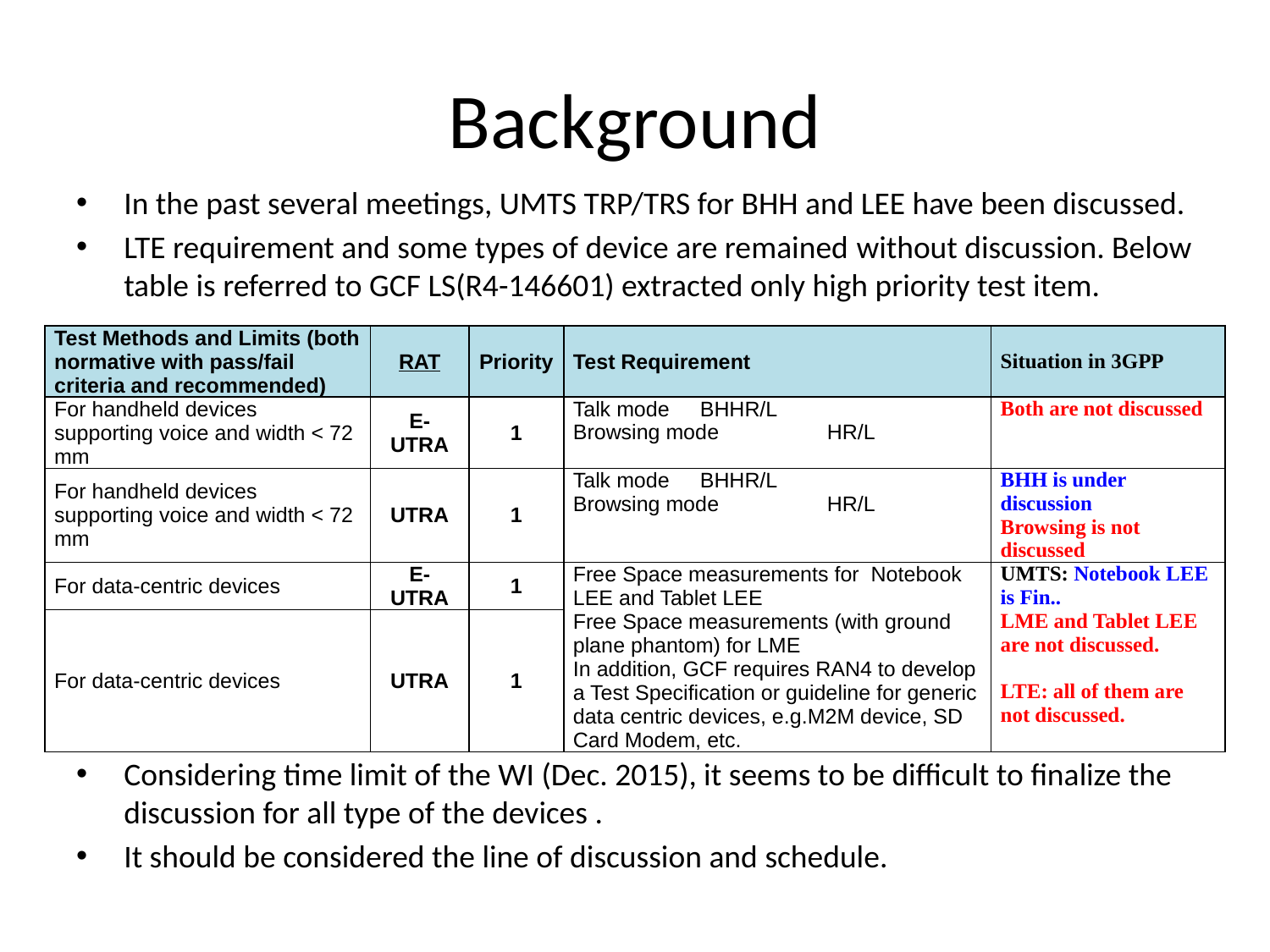

# Background
In the past several meetings, UMTS TRP/TRS for BHH and LEE have been discussed.
LTE requirement and some types of device are remained without discussion. Below table is referred to GCF LS(R4-146601) extracted only high priority test item.

Considering time limit of the WI (Dec. 2015), it seems to be difficult to finalize the discussion for all type of the devices .
It should be considered the line of discussion and schedule.

| Test Methods and Limits (both normative with pass/fail criteria and recommended) | RAT | Priority | Test Requirement | Situation in 3GPP |
| --- | --- | --- | --- | --- |
| For handheld devices supporting voice and width < 72 mm | E-UTRA | 1 | Talk mode BHHR/L Browsing mode HR/L | Both are not discussed |
| For handheld devices supporting voice and width < 72 mm | UTRA | 1 | Talk mode BHHR/L Browsing mode HR/L | BHH is under discussion Browsing is not discussed |
| For data-centric devices | E-UTRA | 1 | Free Space measurements for Notebook LEE and Tablet LEE Free Space measurements (with ground plane phantom) for LME In addition, GCF requires RAN4 to develop a Test Specification or guideline for generic data centric devices, e.g.M2M device, SD Card Modem, etc. | UMTS: Notebook LEE is Fin.. LME and Tablet LEE are not discussed. LTE: all of them are not discussed. |
| For data-centric devices | UTRA | 1 |  |  |